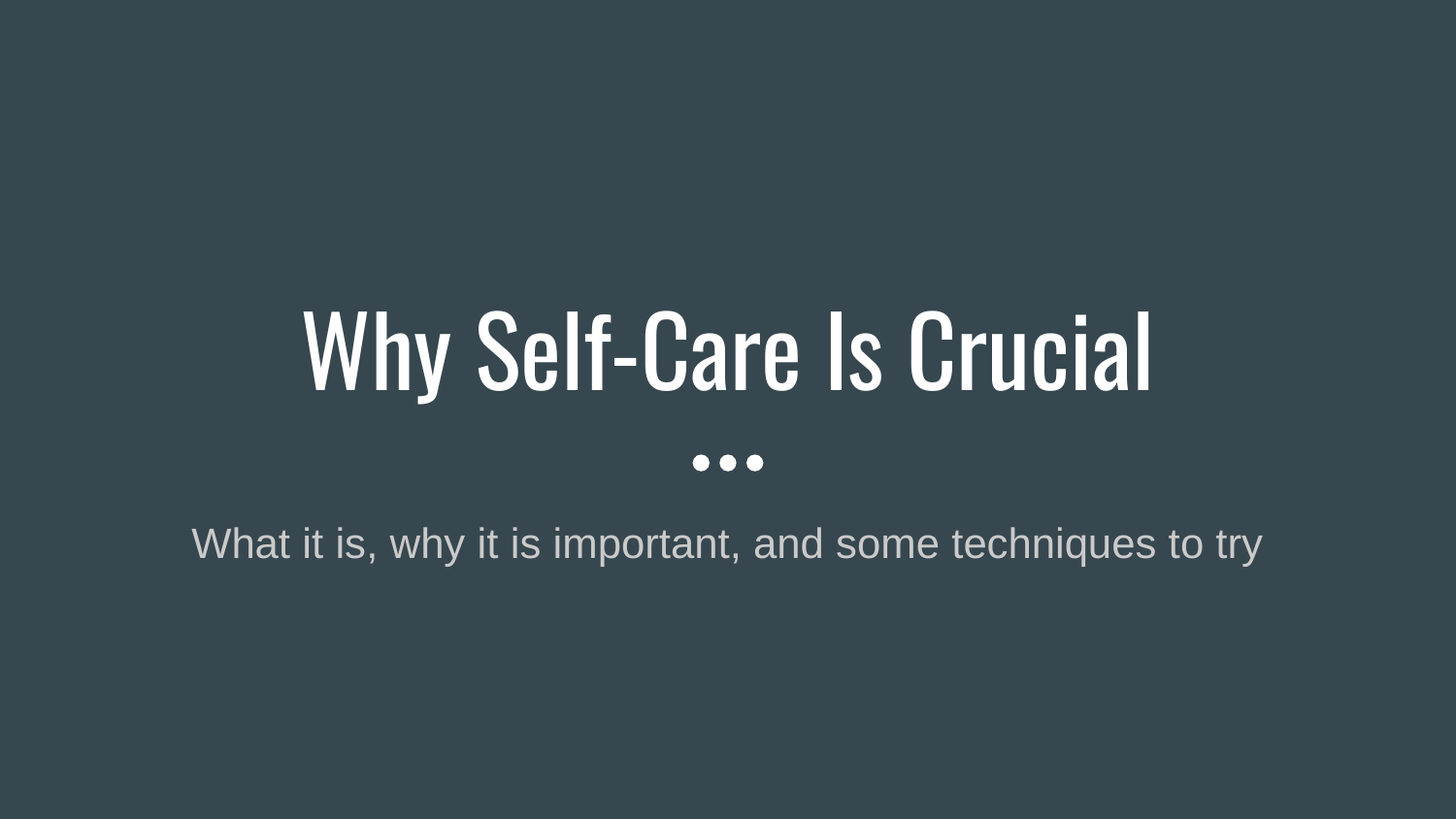

# Why Self-Care Is Crucial
What it is, why it is important, and some techniques to try